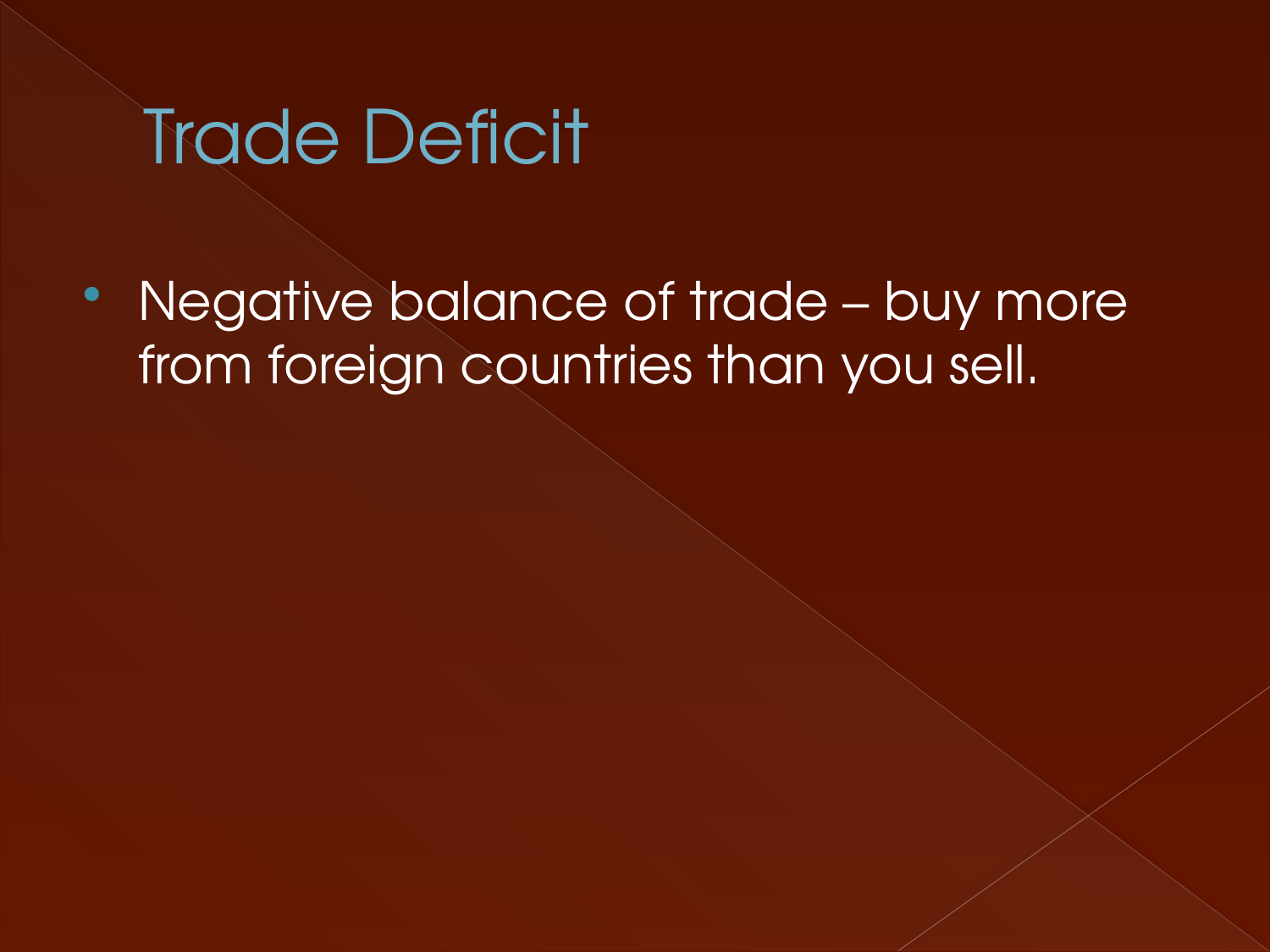

# Trade Deficit
Negative balance of trade – buy more from foreign countries than you sell.